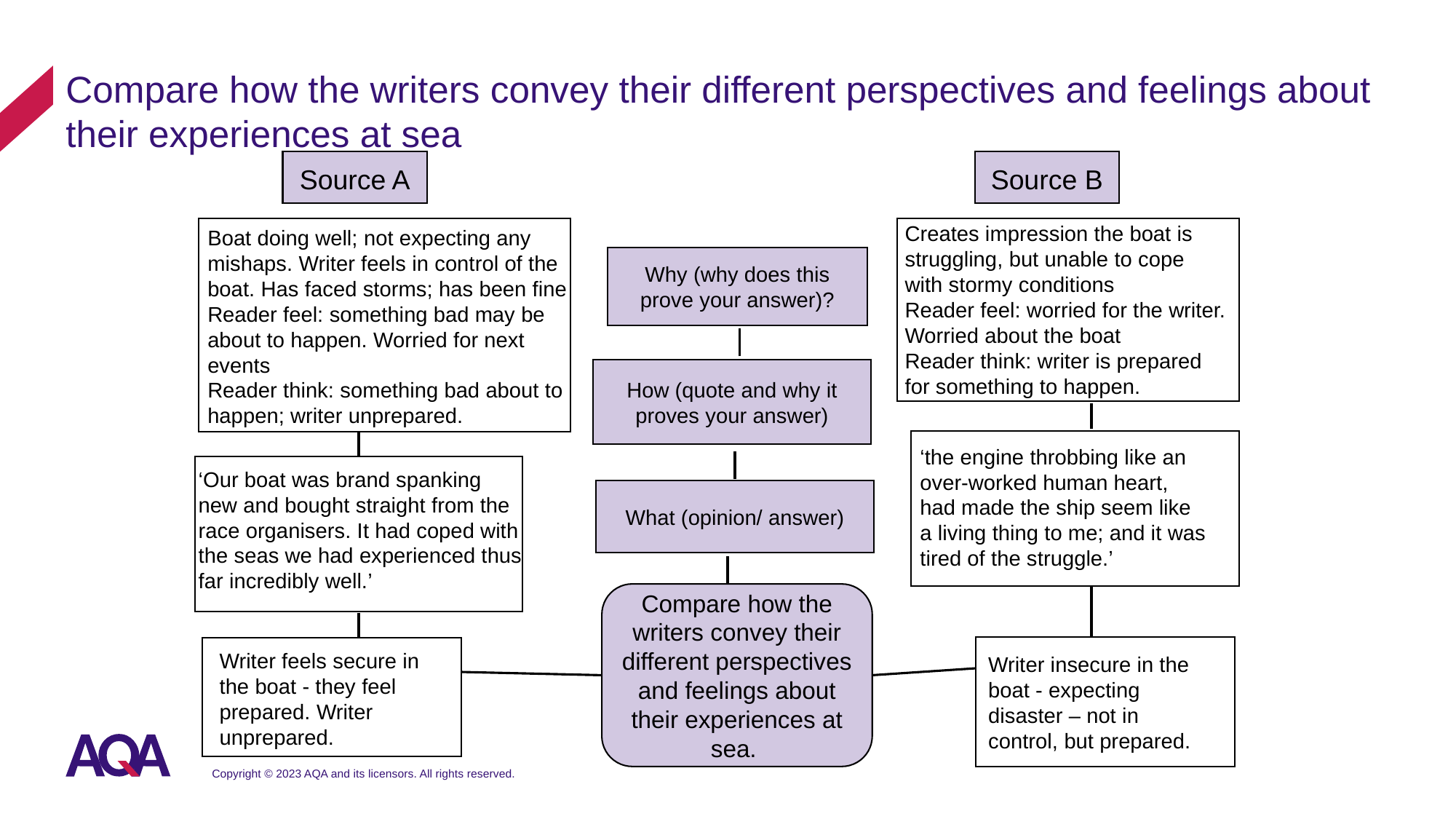

# Compare how the writers convey their different perspectives and feelings about their experiences at sea
Source A
Source B
Creates impression the boat is struggling, but unable to cope with stormy conditions
Reader feel: worried for the writer. Worried about the boat
Reader think: writer is prepared for something to happen.

Boat doing well; not expecting any mishaps. Writer feels in control of the boat. Has faced storms; has been fine
Reader feel: something bad may be about to happen. Worried for next events
Reader think: something bad about to happen; writer unprepared.
Why (why does this prove your answer)?
How (quote and why it proves your answer)

‘the engine throbbing like an over-worked human heart, had made the ship seem like a living thing to me; and it was tired of the struggle.’

‘Our boat was brand spanking new and bought straight from the race organisers. It had coped with the seas we had experienced thus far incredibly well.’
What (opinion/ answer)
Compare how the writers convey their different perspectives and feelings about their experiences at sea.

Writer feels secure in the boat - they feel prepared. Writer unprepared.
Writer insecure in the boat - expecting  disaster – not in control, but prepared.
Copyright © 2023 AQA and its licensors. All rights reserved.